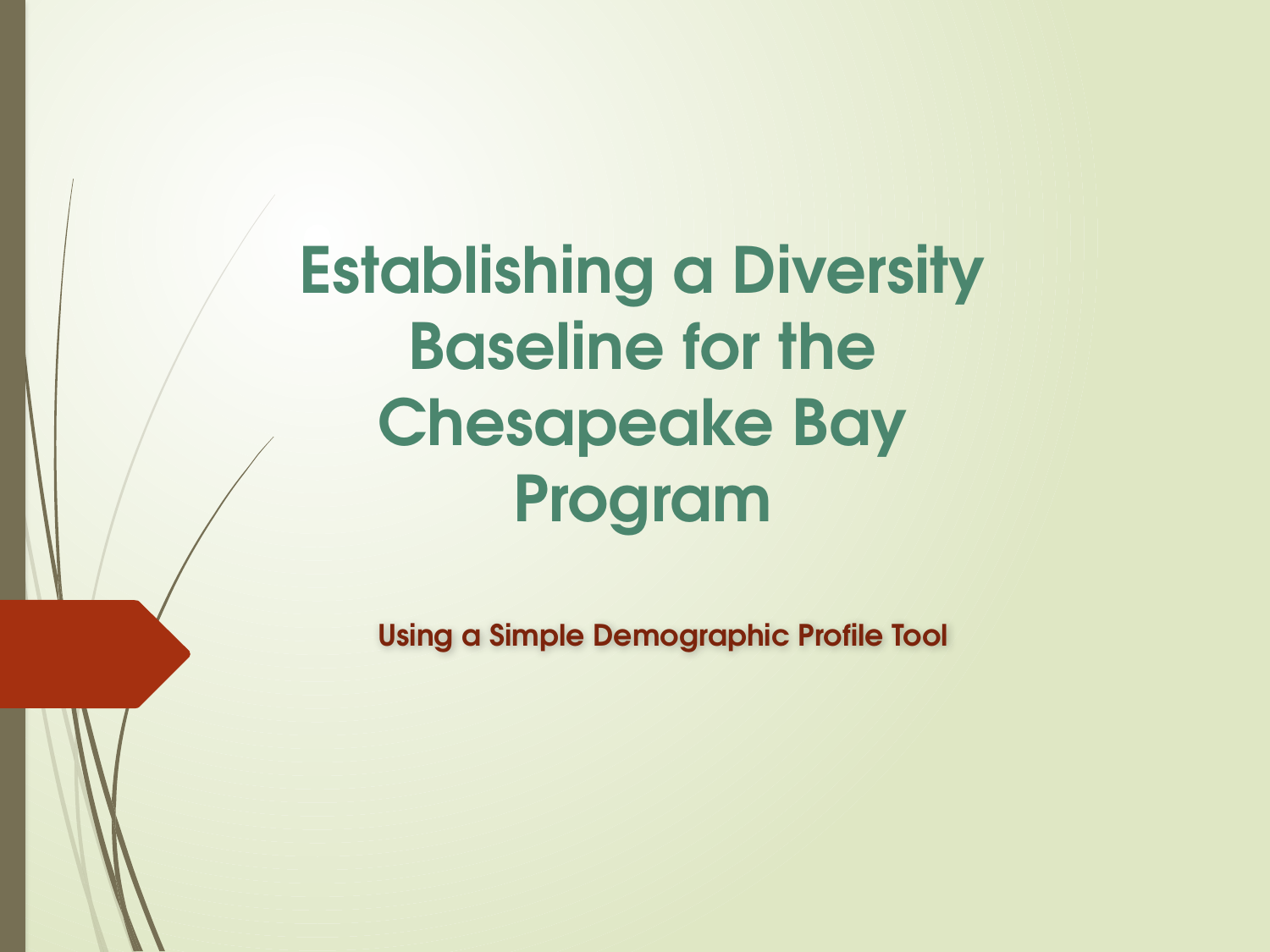

Establishing a Diversity Baseline for the Chesapeake Bay Program

Using a Simple Demographic Profile Tool